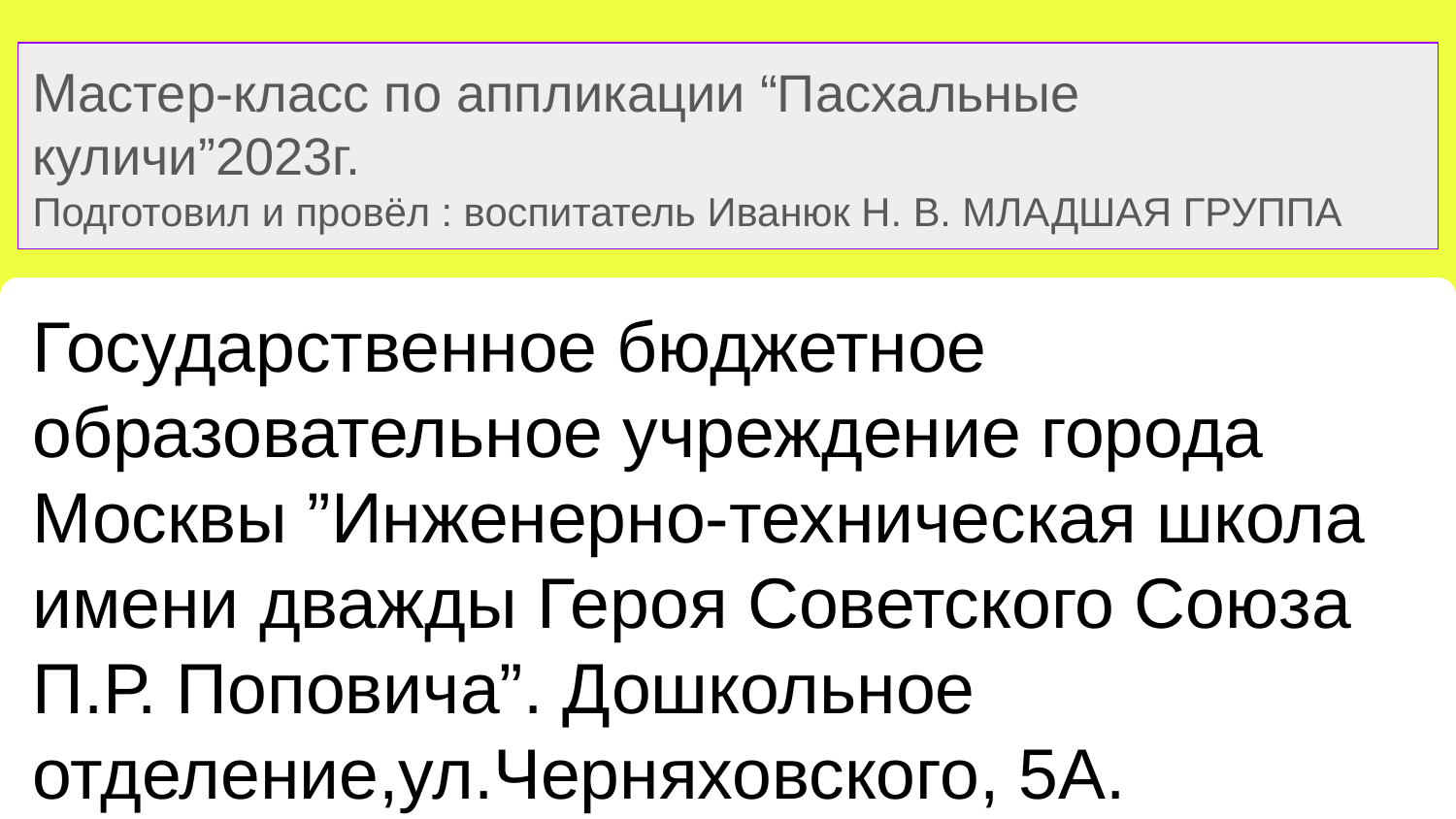

Мастер-класс по аппликации “Пасхальные куличи”2023г.
Подготовил и провёл : воспитатель Иванюк Н. В. МЛАДШАЯ ГРУППА
# Государственное бюджетное образовательное учреждение города Москвы ”Инженерно-техническая школа имени дважды Героя Советского Союза П.Р. Поповича”. Дошкольное отделение,ул.Черняховского, 5А.